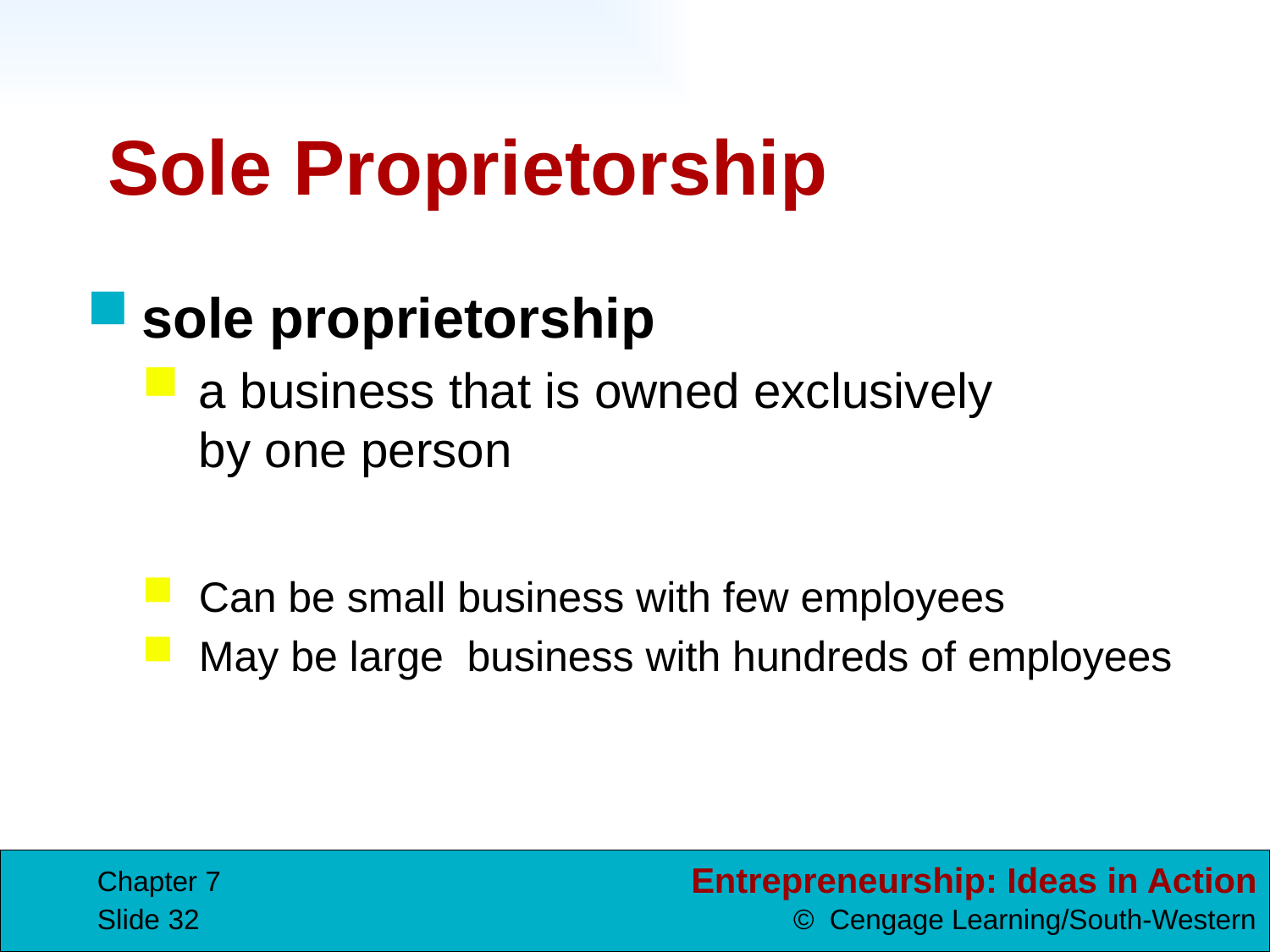

# Sole Proprietorship
sole proprietorship
a business that is owned exclusively
by one person

Can be small business with few employees
May be large  business with hundreds of employees
Chapter 7
Slide 32